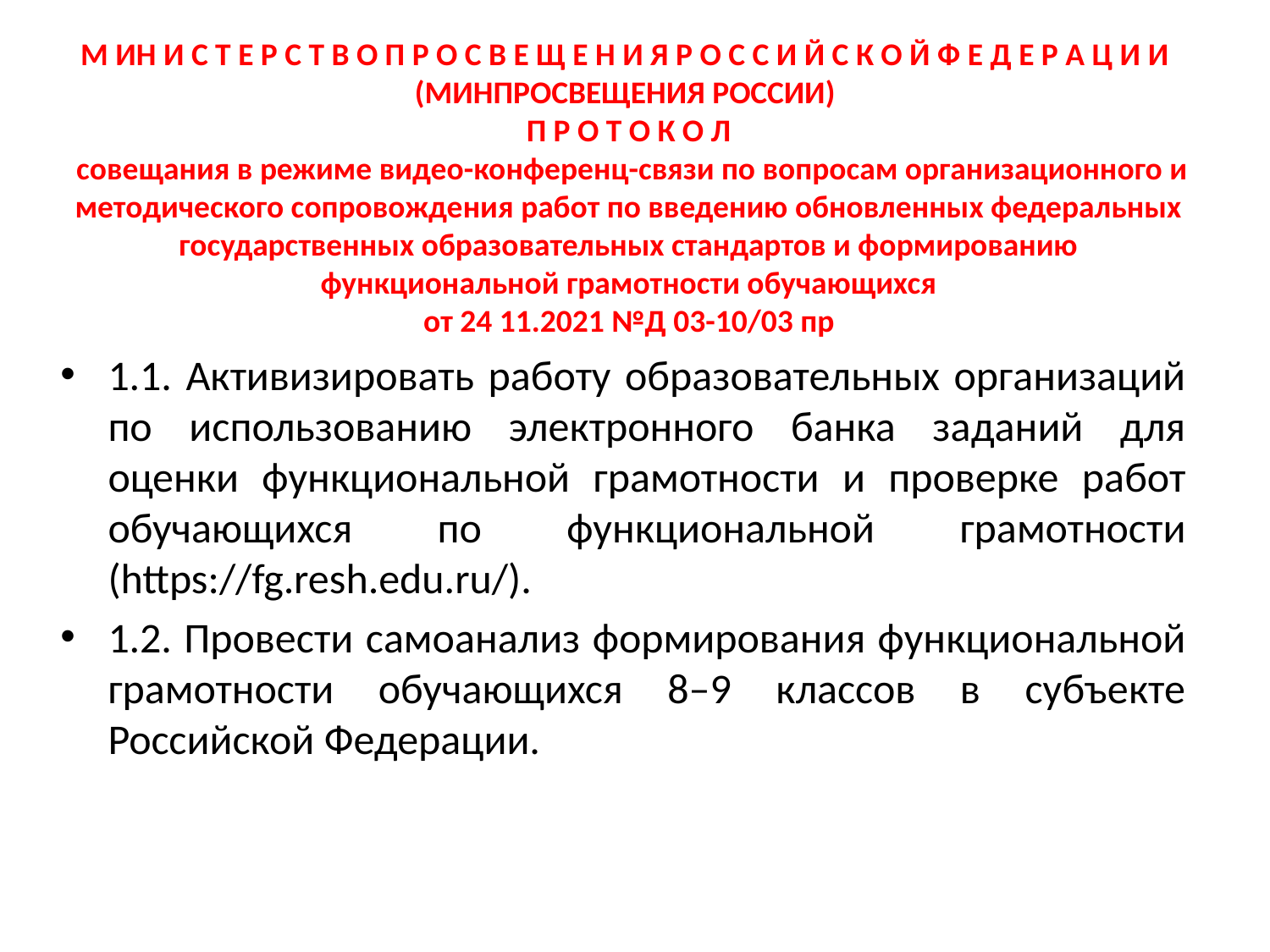

# М ИН И С Т Е Р С Т В О П Р О С В Е Щ Е Н И Я Р О С С И Й С К О Й Ф Е Д Е Р А Ц И И (МИНПРОСВЕЩЕНИЯ РОССИИ) П Р О Т О К О Л совещания в режиме видео-конференц-связи по вопросам организационного и методического сопровождения работ по введению обновленных федеральных государственных образовательных стандартов и формированию функциональной грамотности обучающихся от 24 11.2021 №Д 03-10/03 пр
1.1. Активизировать работу образовательных организаций по использованию электронного банка заданий для оценки функциональной грамотности и проверке работ обучающихся по функциональной грамотности (https://fg.resh.edu.ru/).
1.2. Провести самоанализ формирования функциональной грамотности обучающихся 8–9 классов в субъекте Российской Федерации.